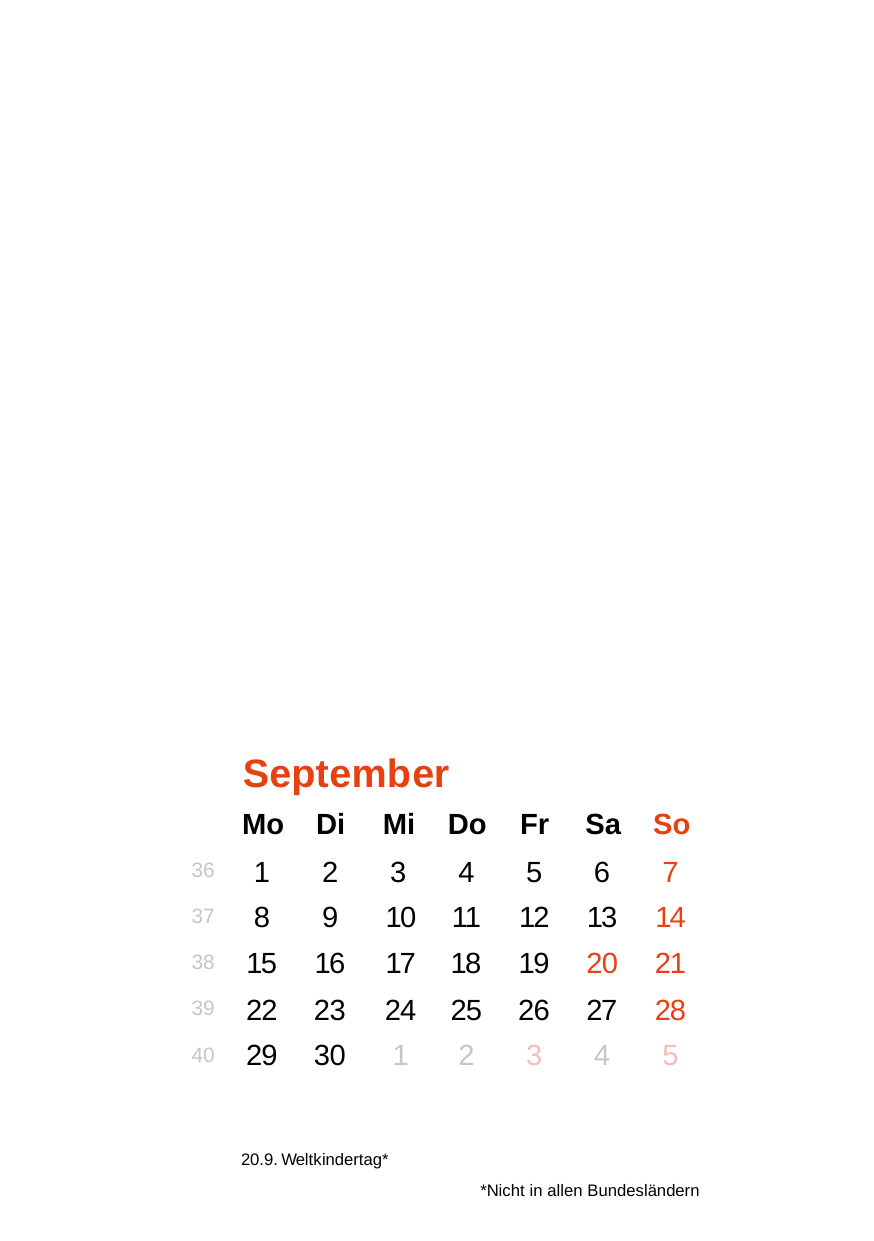

S
e
p
t
e
m
b
e
r
Mo
Di
Mi
Do
Fr
Sa
So
1
2
3
4
5
6
7
36
1
0
1
1
1
2
1
3
1
4
8
9
37
1
5
1
6
1
7
1
8
1
9
2
0
2
1
38
2
2
2
3
2
4
2
5
2
6
2
7
2
8
39
2
9
3
0
1
2
3
4
5
40
20.9.
W
eltkindertag*
*Nicht in allen Bundesländern